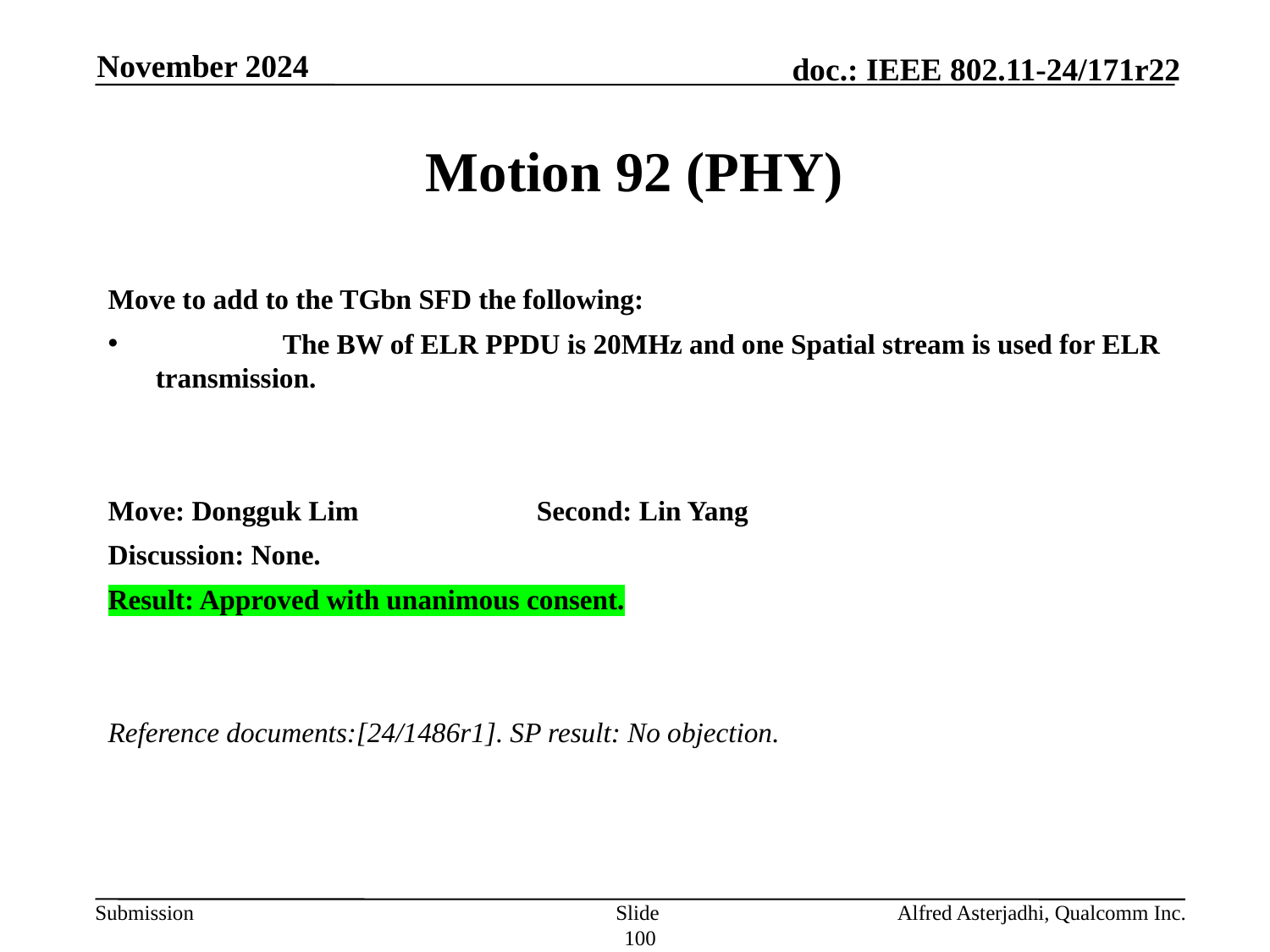

November 2024
# Motion 92 (PHY)
Move to add to the TGbn SFD the following:
	The BW of ELR PPDU is 20MHz and one Spatial stream is used for ELR transmission.

Move: Dongguk Lim		Second: Lin Yang
Discussion: None.
Result: Approved with unanimous consent.

Reference documents:[24/1486r1]. SP result: No objection.

Slide 100
Alfred Asterjadhi, Qualcomm Inc.